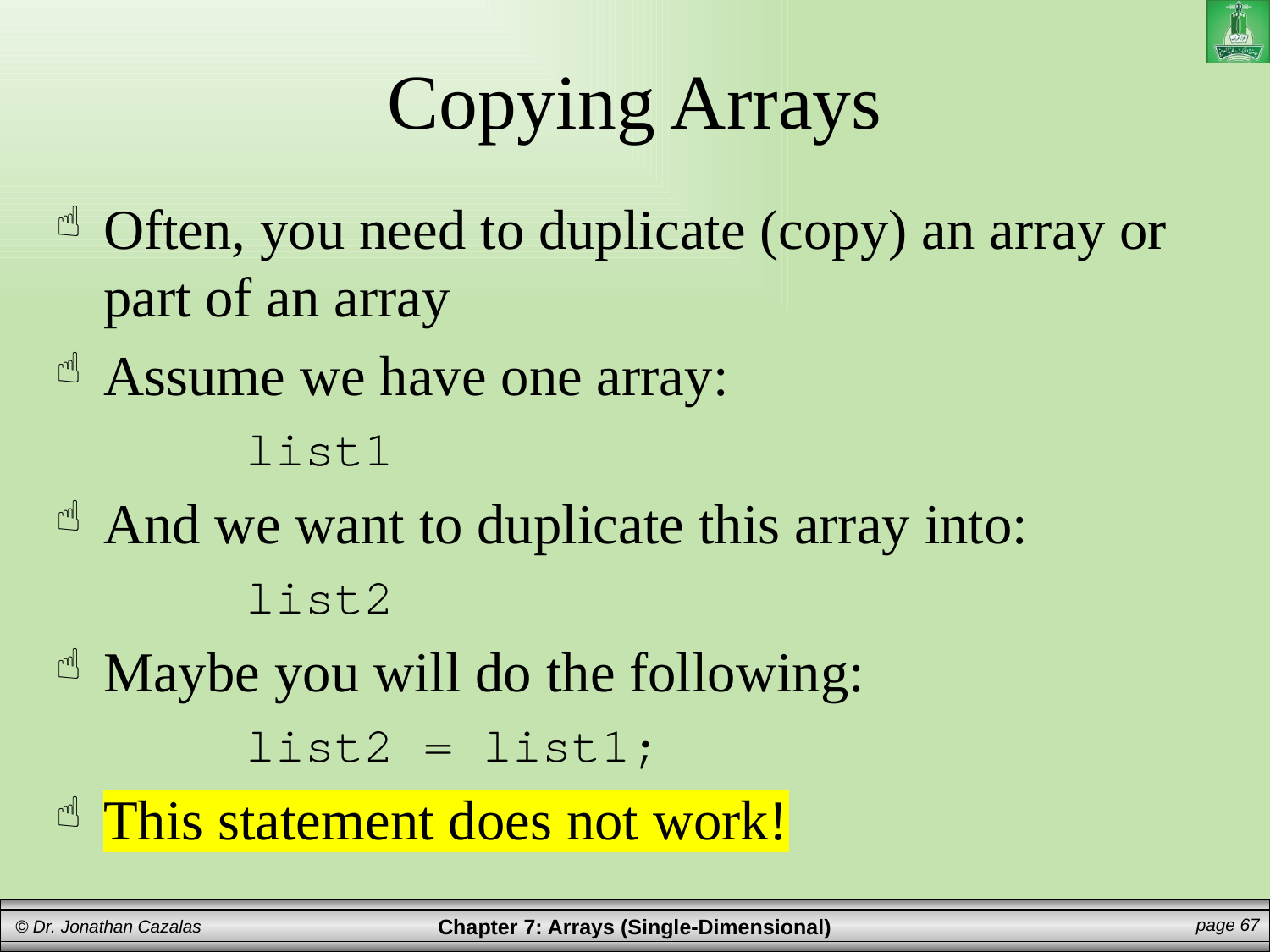

# Copying Arrays
Often, you need to duplicate (copy) an array or part of an array
Assume we have one array:
	list1
And we want to duplicate this array into:
	list2
Maybe you will do the following:
	list2 = list1;
This statement does not work!